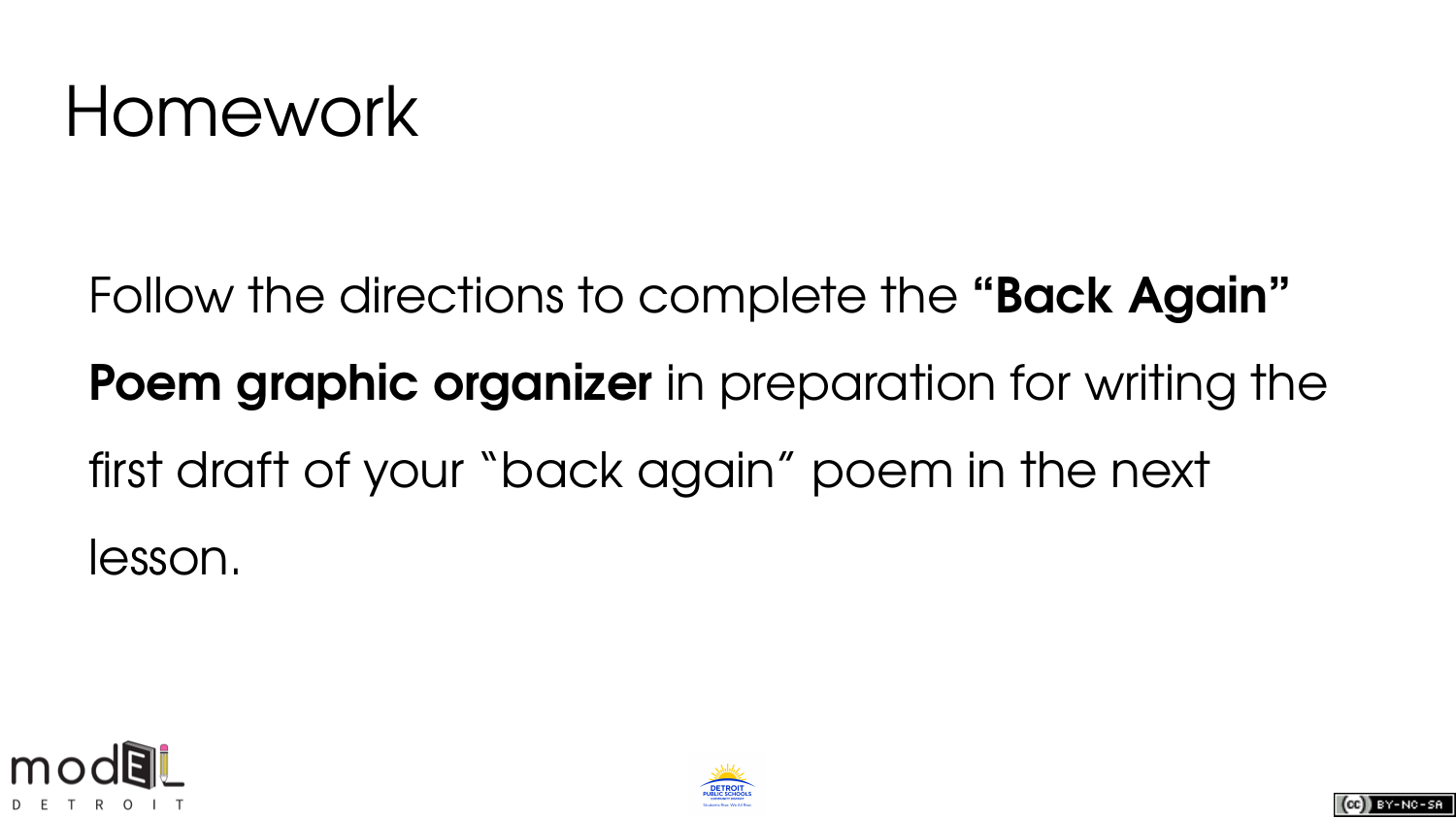

# Homework
Follow the directions to complete the “Back Again” Poem graphic organizer in preparation for writing the first draft of your “back again” poem in the next lesson.